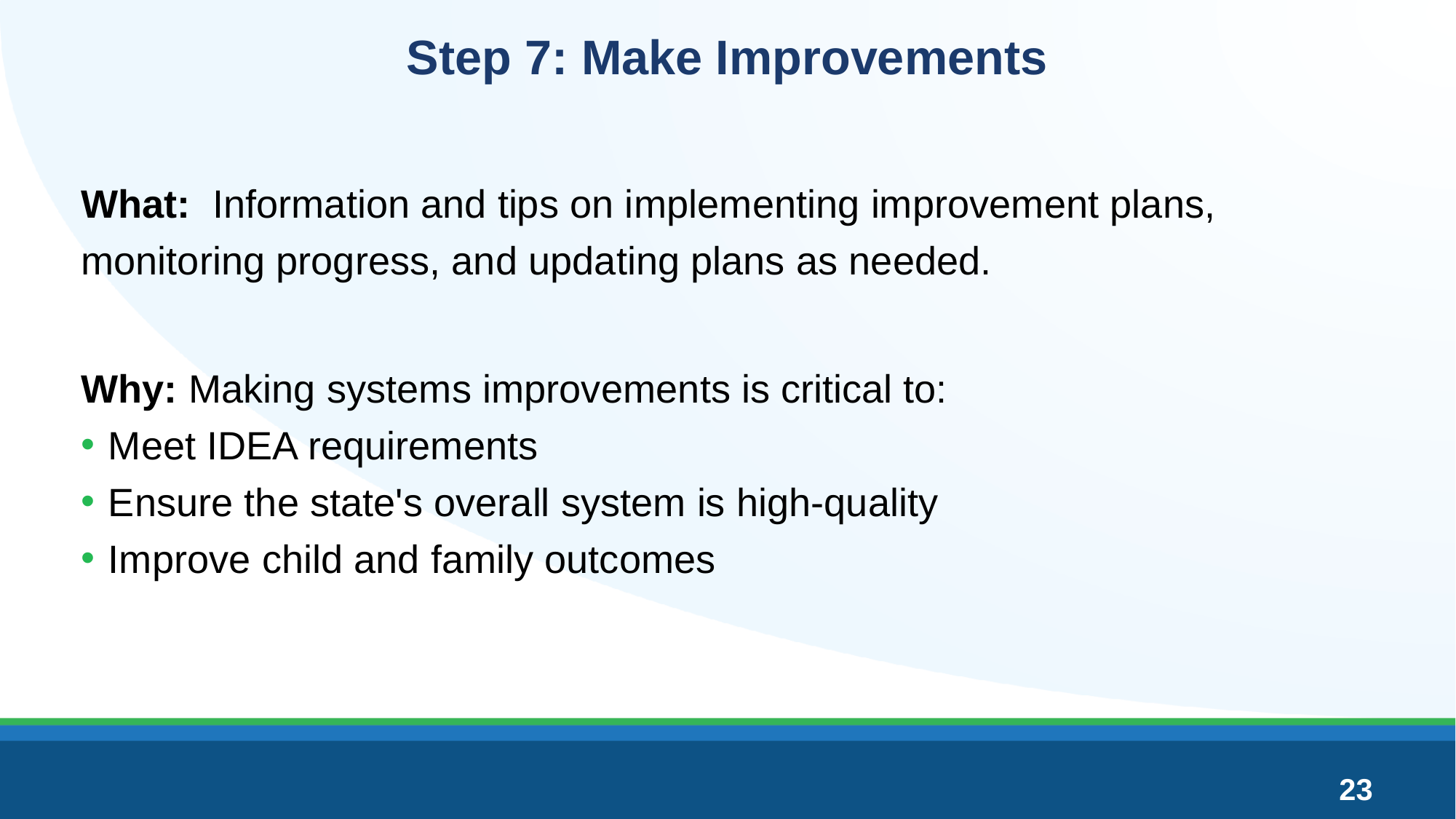

# Step 7: Make Improvements
What:  Information and tips on implementing improvement plans, monitoring progress, and updating plans as needed.

Why: Making systems improvements is critical to:
Meet IDEA requirements
Ensure the state's overall system is high-quality
Improve child and family outcomes
23